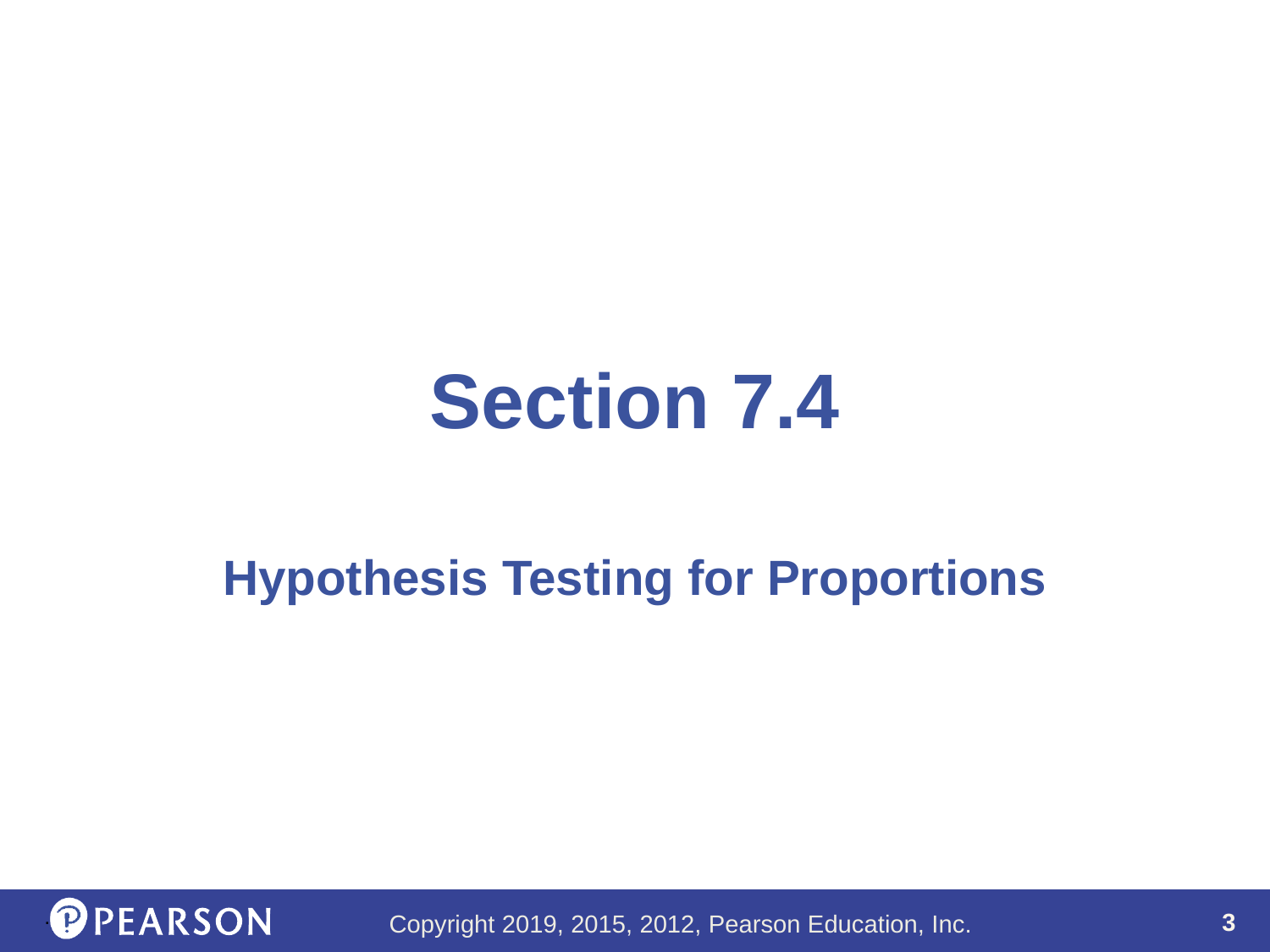

# Section 7.4
Hypothesis Testing for Proportions
.